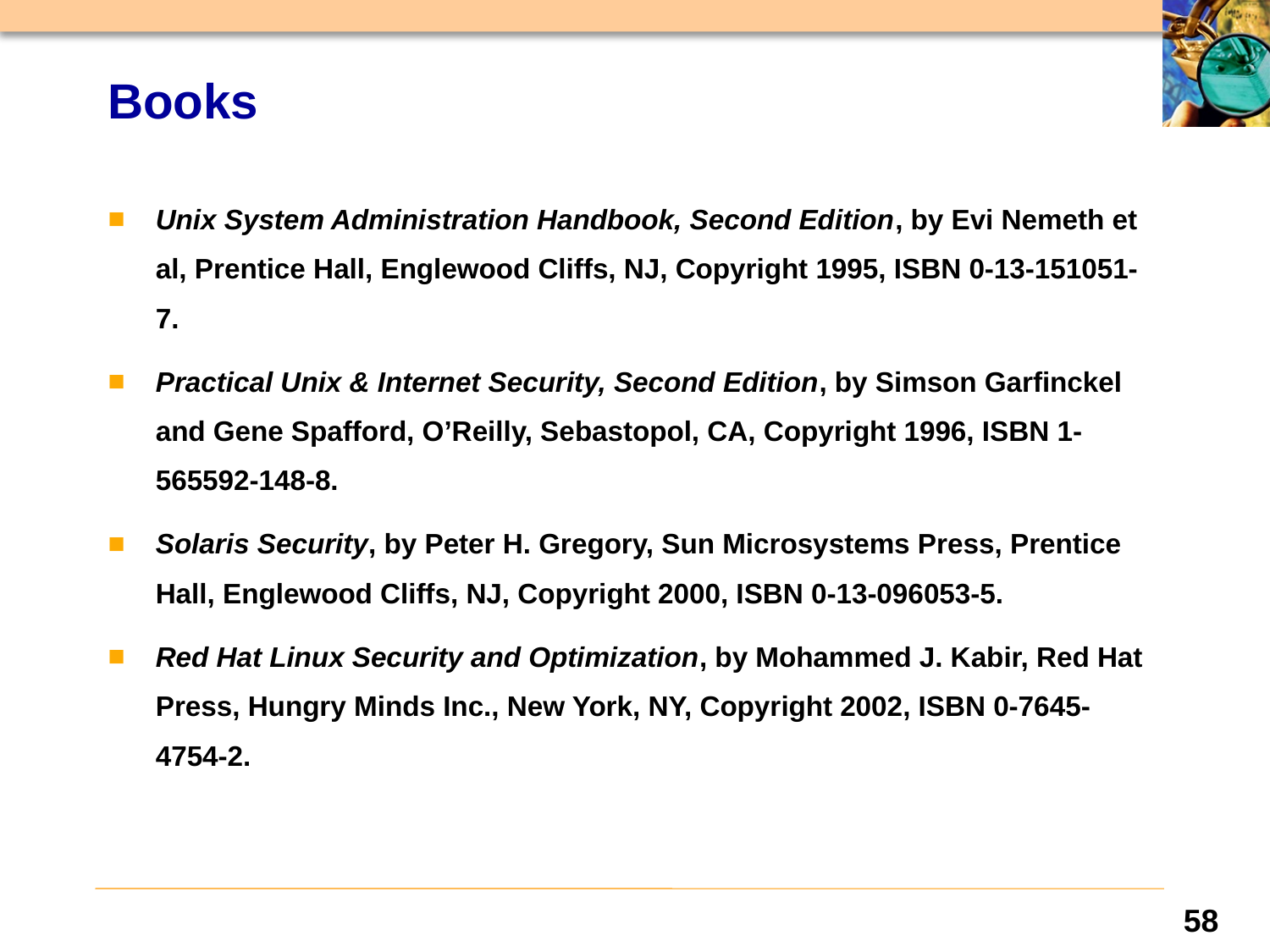

# Books
Unix System Administration Handbook, Second Edition, by Evi Nemeth et al, Prentice Hall, Englewood Cliffs, NJ, Copyright 1995, ISBN 0-13-151051-7.
Practical Unix & Internet Security, Second Edition, by Simson Garfinckel and Gene Spafford, O’Reilly, Sebastopol, CA, Copyright 1996, ISBN 1-565592-148-8.
Solaris Security, by Peter H. Gregory, Sun Microsystems Press, Prentice Hall, Englewood Cliffs, NJ, Copyright 2000, ISBN 0-13-096053-5.
Red Hat Linux Security and Optimization, by Mohammed J. Kabir, Red Hat Press, Hungry Minds Inc., New York, NY, Copyright 2002, ISBN 0-7645-4754-2.